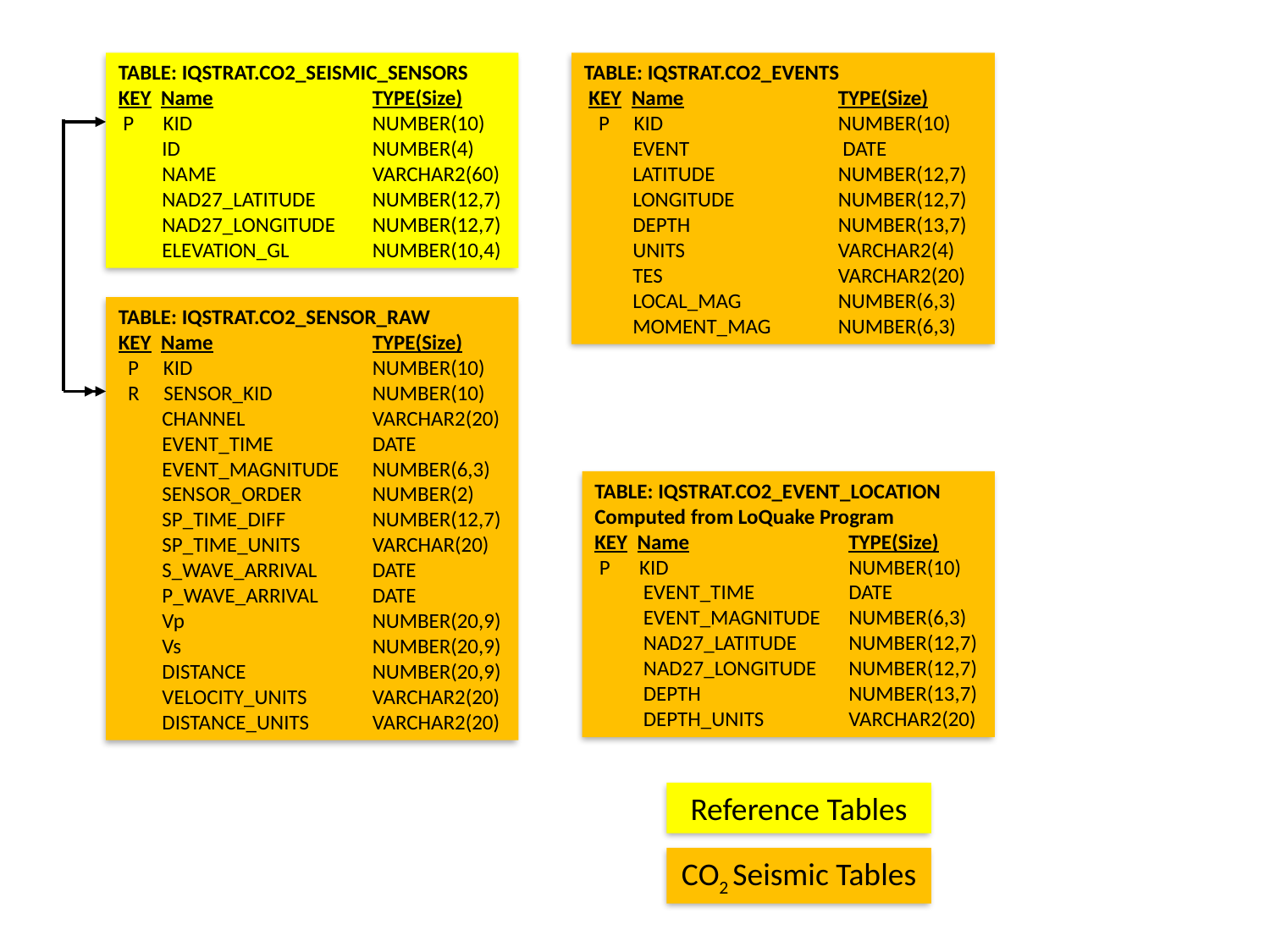

TABLE: IQSTRAT.CO2_SEISMIC_SENSORS
KEY  Name		TYPE(Size)
 P      KID		NUMBER(10)
         ID	   	NUMBER(4)
         NAME	     	VARCHAR2(60)
         NAD27_LATITUDE   	NUMBER(12,7)
         NAD27_LONGITUDE  	NUMBER(12,7)
         ELEVATION_GL     	NUMBER(10,4)
TABLE: IQSTRAT.CO2_EVENTS
 KEY  Name		TYPE(Size)
   P     KID		NUMBER(10)
          EVENT    		 DATE
          LATITUDE 	NUMBER(12,7)
          LONGITUDE  	NUMBER(12,7)
          DEPTH     	NUMBER(13,7)
          UNITS		VARCHAR2(4)
          TES         		VARCHAR2(20)
          LOCAL_MAG 	NUMBER(6,3)
          MOMENT_MAG 	NUMBER(6,3)
TABLE: IQSTRAT.CO2_SENSOR_RAW
KEY  Name		TYPE(Size)
  P     KID		NUMBER(10)
  R     SENSOR_KID	NUMBER(10)
         CHANNEL	VARCHAR2(20)
         EVENT_TIME	DATE
         EVENT_MAGNITUDE	NUMBER(6,3)
         SENSOR_ORDER	NUMBER(2)
         SP_TIME_DIFF	NUMBER(12,7)
         SP_TIME_UNITS	VARCHAR(20)
         S_WAVE_ARRIVAL	DATE
         P_WAVE_ARRIVAL	DATE
         Vp		NUMBER(20,9)
         Vs		NUMBER(20,9)
         DISTANCE	NUMBER(20,9)
         VELOCITY_UNITS	VARCHAR2(20)
         DISTANCE_UNITS	VARCHAR2(20)
TABLE: IQSTRAT.CO2_EVENT_LOCATION
Computed from LoQuake Program
KEY  Name		TYPE(Size)
 P      KID		NUMBER(10)
          EVENT_TIME	DATE
          EVENT_MAGNITUDE	NUMBER(6,3)
          NAD27_LATITUDE   	NUMBER(12,7)
          NAD27_LONGITUDE  	NUMBER(12,7)
          DEPTH	     	NUMBER(13,7)
          DEPTH_UNITS	VARCHAR2(20)
Reference Tables
CO2 Seismic Tables